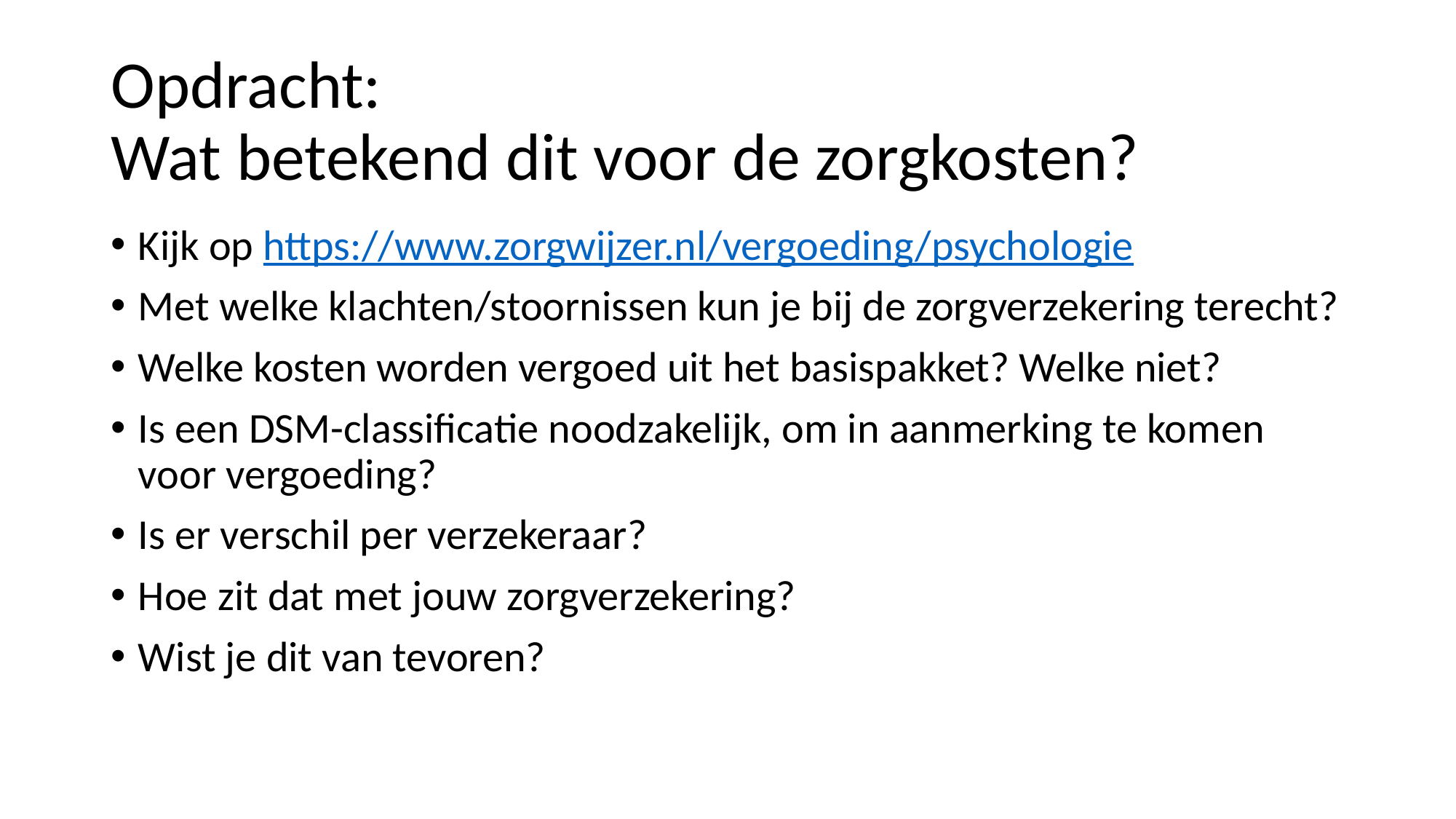

# Opdracht: Wat betekend dit voor de zorgkosten?
Kijk op https://www.zorgwijzer.nl/vergoeding/psychologie
Met welke klachten/stoornissen kun je bij de zorgverzekering terecht?
Welke kosten worden vergoed uit het basispakket? Welke niet?
Is een DSM-classificatie noodzakelijk, om in aanmerking te komen voor vergoeding?
Is er verschil per verzekeraar?
Hoe zit dat met jouw zorgverzekering?
Wist je dit van tevoren?